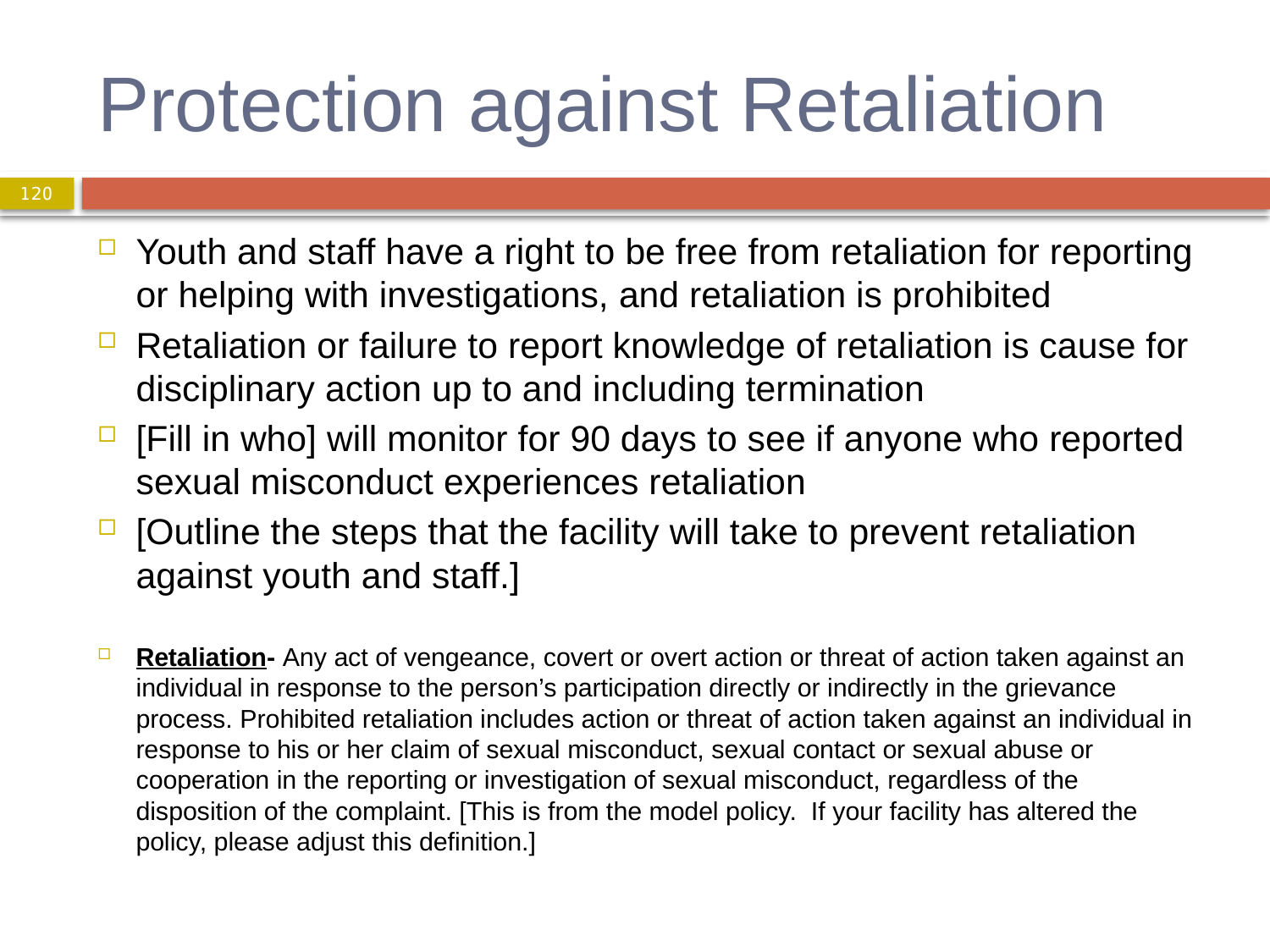

# Protection against Retaliation
120
Youth and staff have a right to be free from retaliation for reporting or helping with investigations, and retaliation is prohibited
Retaliation or failure to report knowledge of retaliation is cause for disciplinary action up to and including termination
[Fill in who] will monitor for 90 days to see if anyone who reported sexual misconduct experiences retaliation
[Outline the steps that the facility will take to prevent retaliation against youth and staff.]

Retaliation- Any act of vengeance, covert or overt action or threat of action taken against an individual in response to the person’s participation directly or indirectly in the grievance process. Prohibited retaliation includes action or threat of action taken against an individual in response to his or her claim of sexual misconduct, sexual contact or sexual abuse or cooperation in the reporting or investigation of sexual misconduct, regardless of the disposition of the complaint. [This is from the model policy.  If your facility has altered the policy, please adjust this definition.]